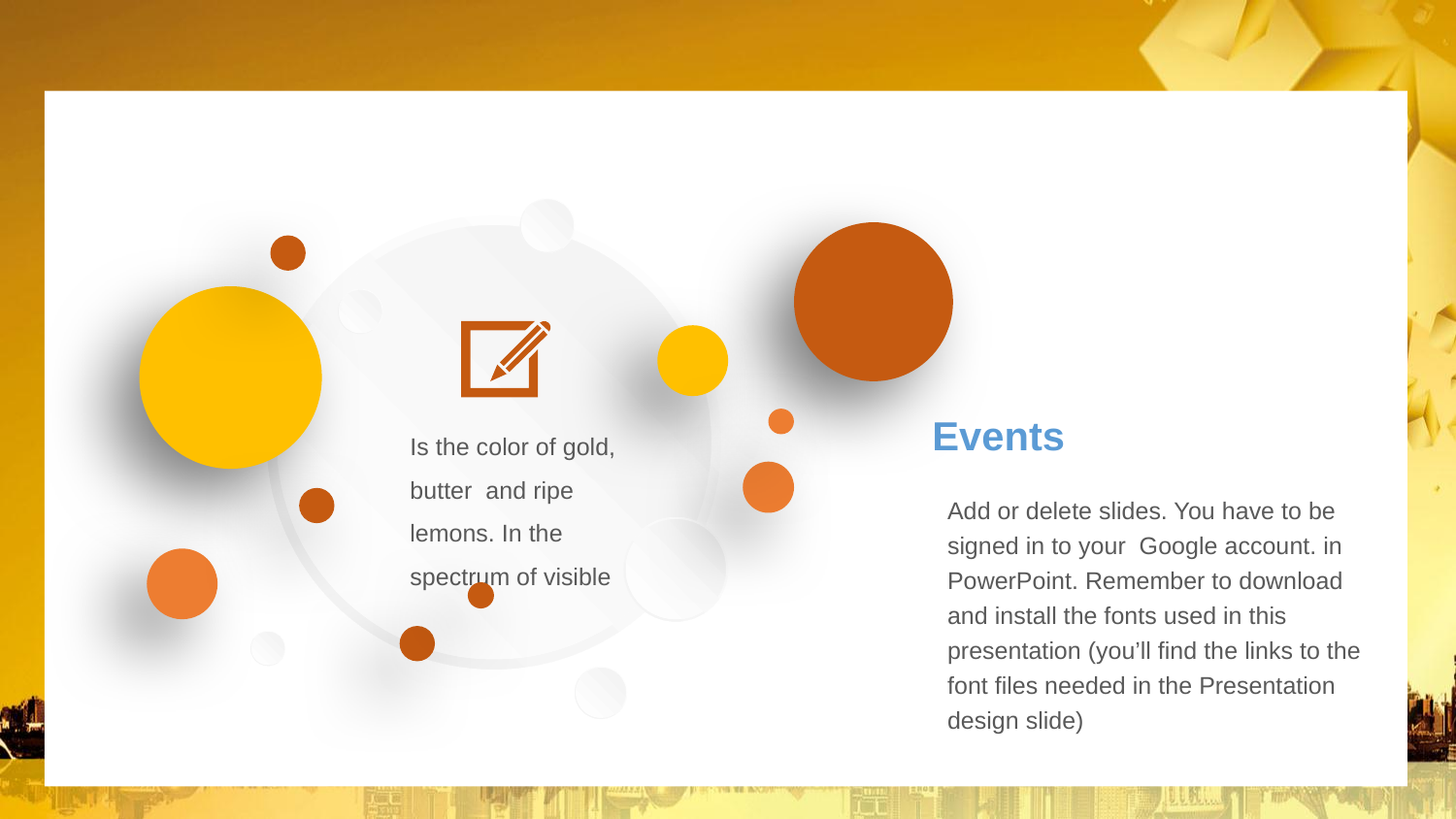

#

Events

Is the color of gold, butter  and ripe lemons. In the  spectrum of visible

Add or delete slides. You have to be signed in to your  Google account. in PowerPoint. Remember to download and install the fonts used in this presentation (you’ll find the links to the font files needed in the Presentation design slide)